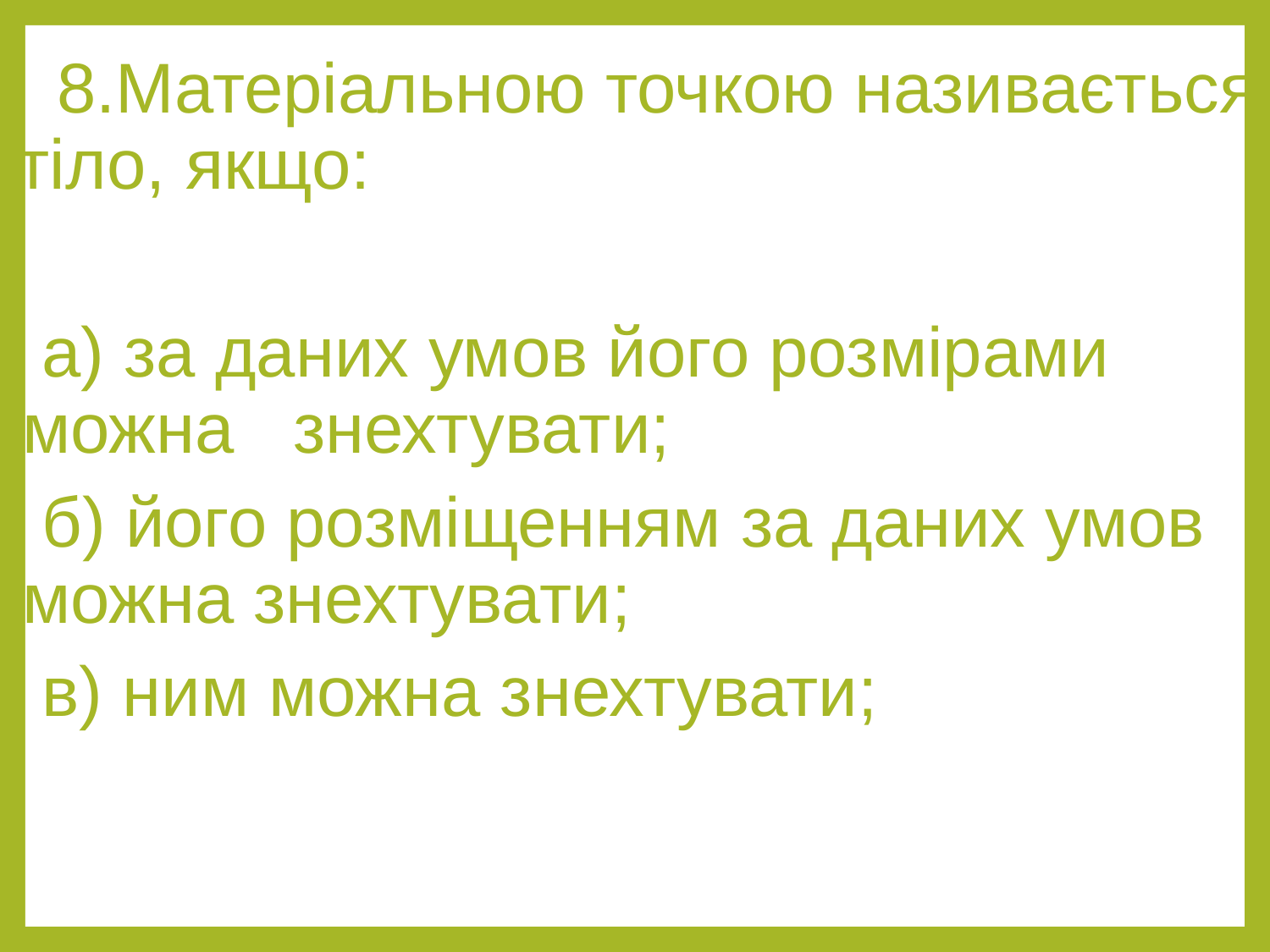

8.Матеріальною точкою називається тіло, якщо:

 а) за даних умов його розмірами можна   знехтувати;
 б) його розміщенням за даних умов можна знехтувати;
 в) ним можна знехтувати;